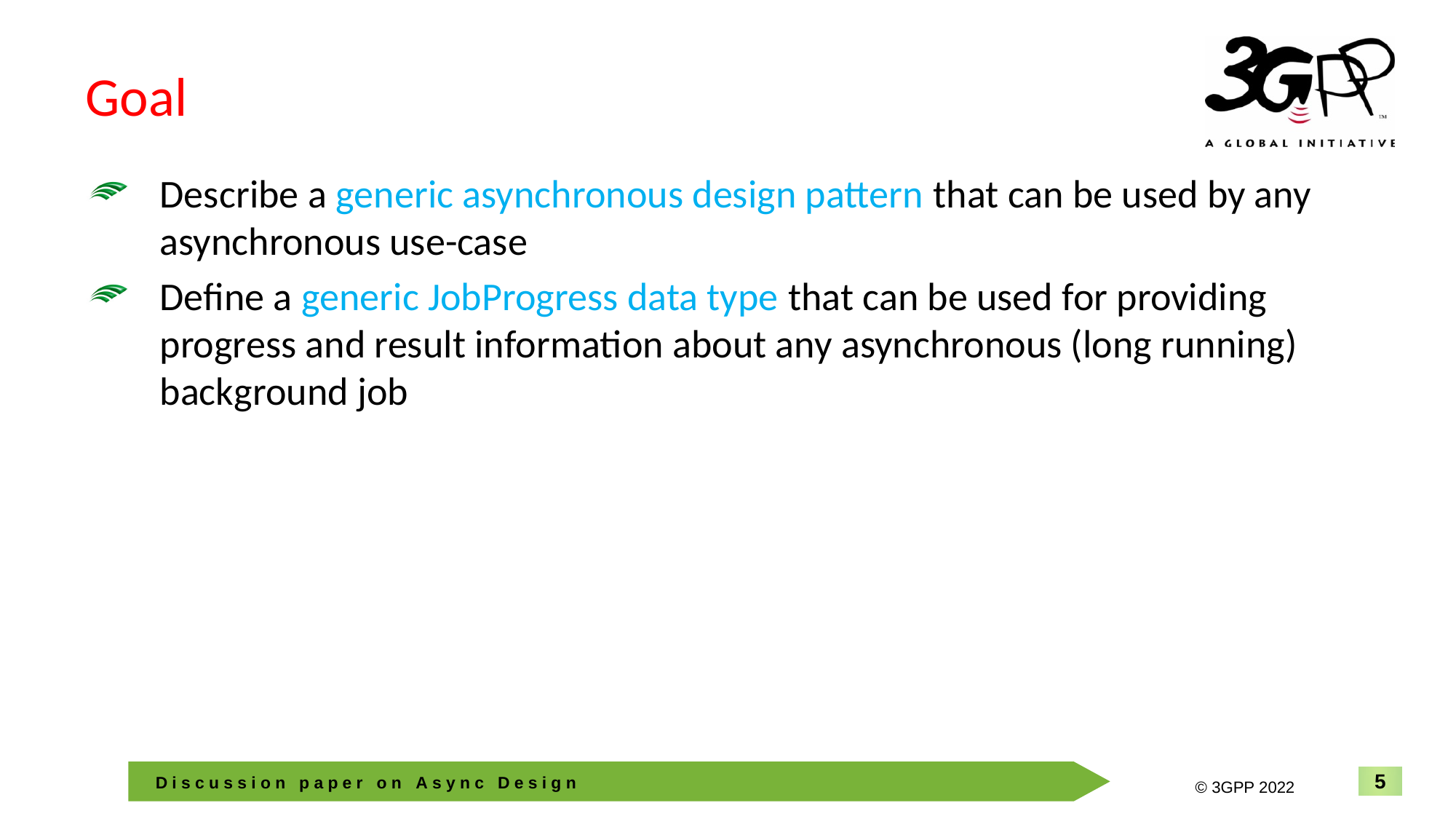

# Goal
Describe a generic asynchronous design pattern that can be used by any asynchronous use-case
Define a generic JobProgress data type that can be used for providing progress and result information about any asynchronous (long running) background job